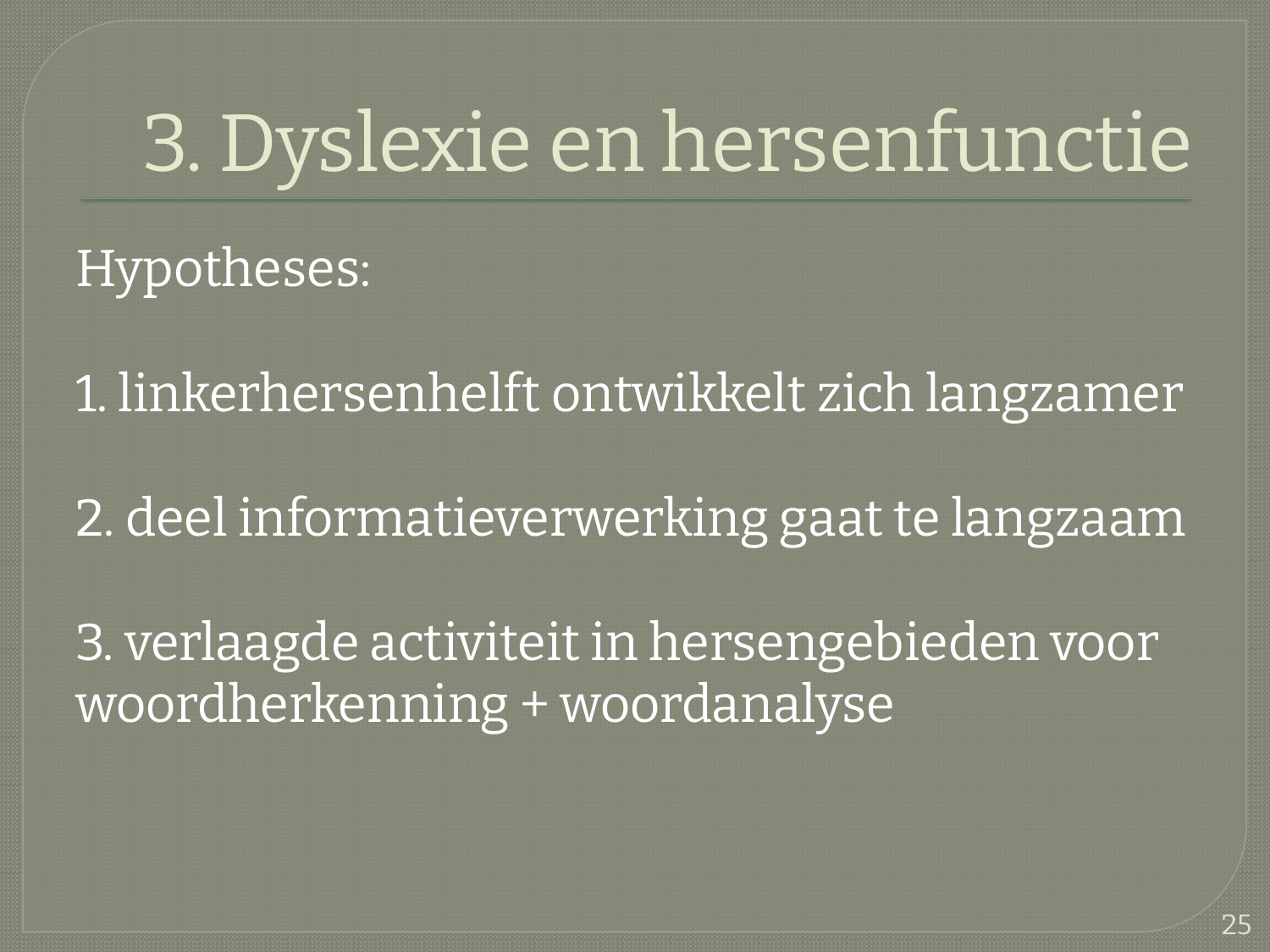

# 3. Dyslexie en hersenfunctie
Hypotheses:

1. linkerhersenhelft ontwikkelt zich langzamer

2. deel informatieverwerking gaat te langzaam

3. verlaagde activiteit in hersengebieden voor woordherkenning + woordanalyse
25